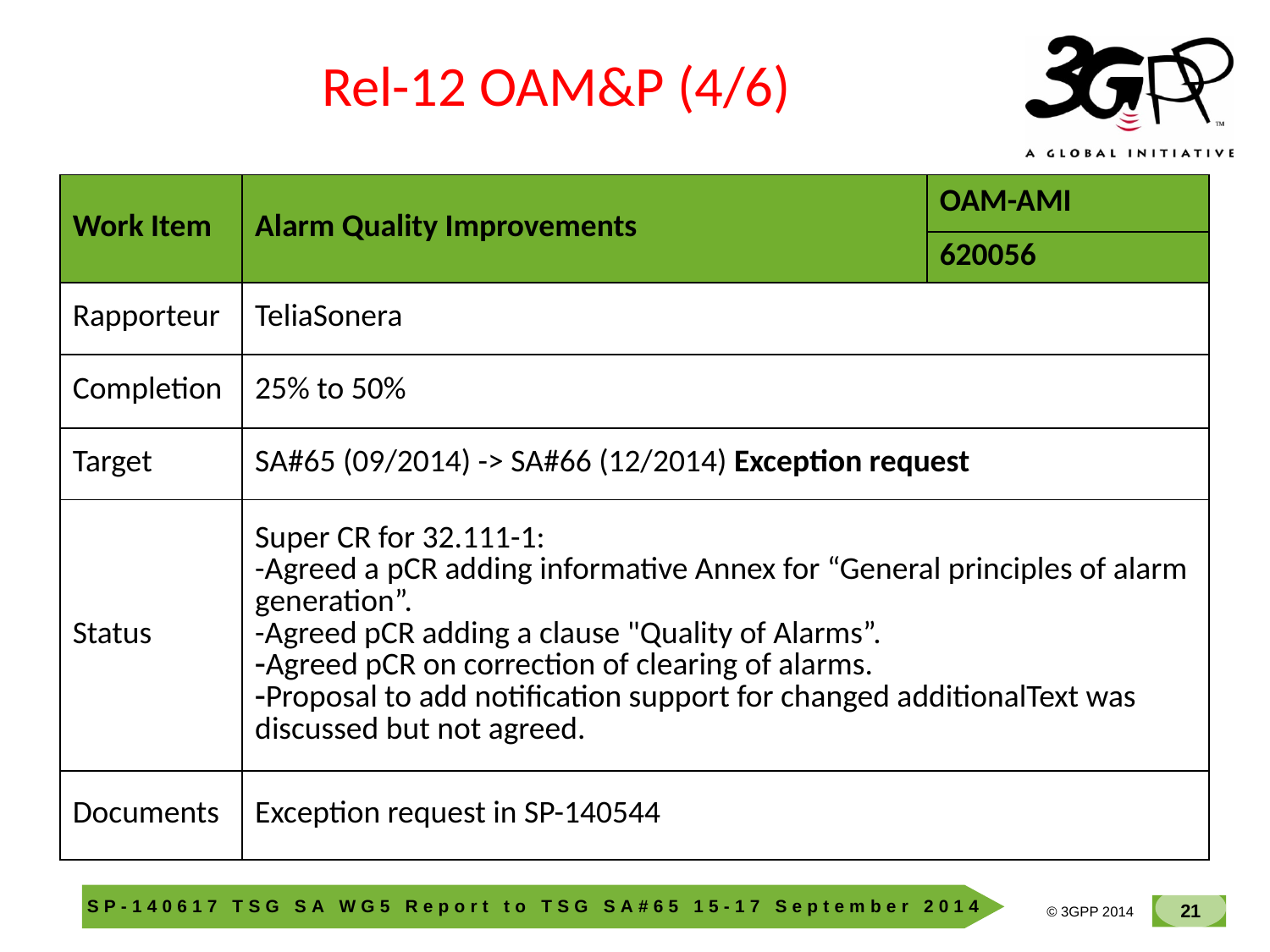

Rel-12 OAM&P (4/6)
| Work Item | Alarm Quality Improvements | OAM-AMI |
| --- | --- | --- |
|  |  | 620056 |
| Rapporteur | TeliaSonera |  |
| Completion | 25% to 50% |  |
| Target | SA#65 (09/2014) -> SA#66 (12/2014) Exception request |  |
| Status | Super CR for 32.111-1: -Agreed a pCR adding informative Annex for “General principles of alarm generation”. -Agreed pCR adding a clause "Quality of Alarms”. Agreed pCR on correction of clearing of alarms. Proposal to add notification support for changed additionalText was discussed but not agreed. |  |
| Documents | Exception request in SP-140544 |  |